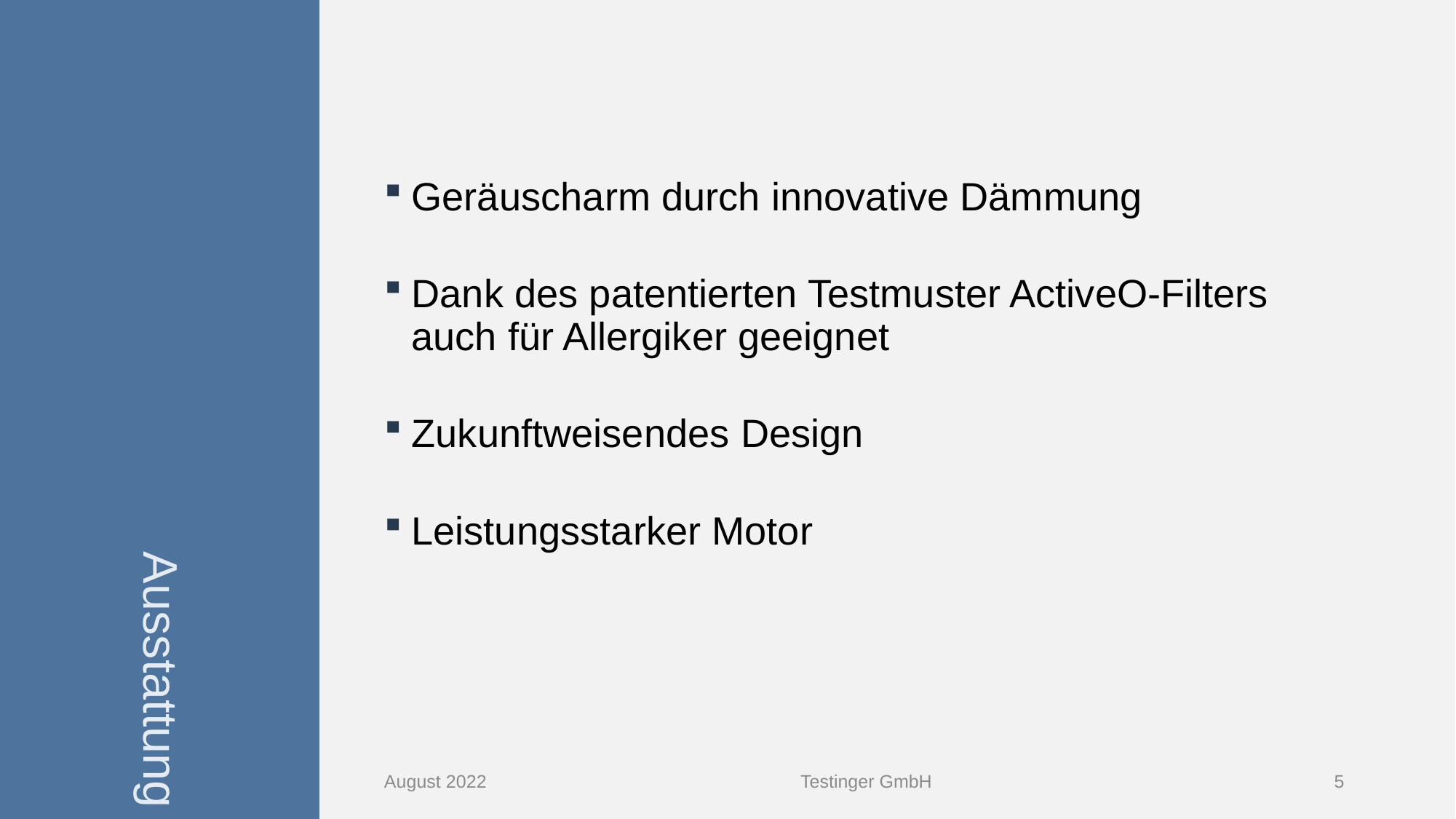

# Ausstattung
Geräuscharm durch innovative Dämmung
Dank des patentierten Testmuster ActiveO-Filters auch für Allergiker geeignet
Zukunftweisendes Design
Leistungsstarker Motor
August 2022
Testinger GmbH
5